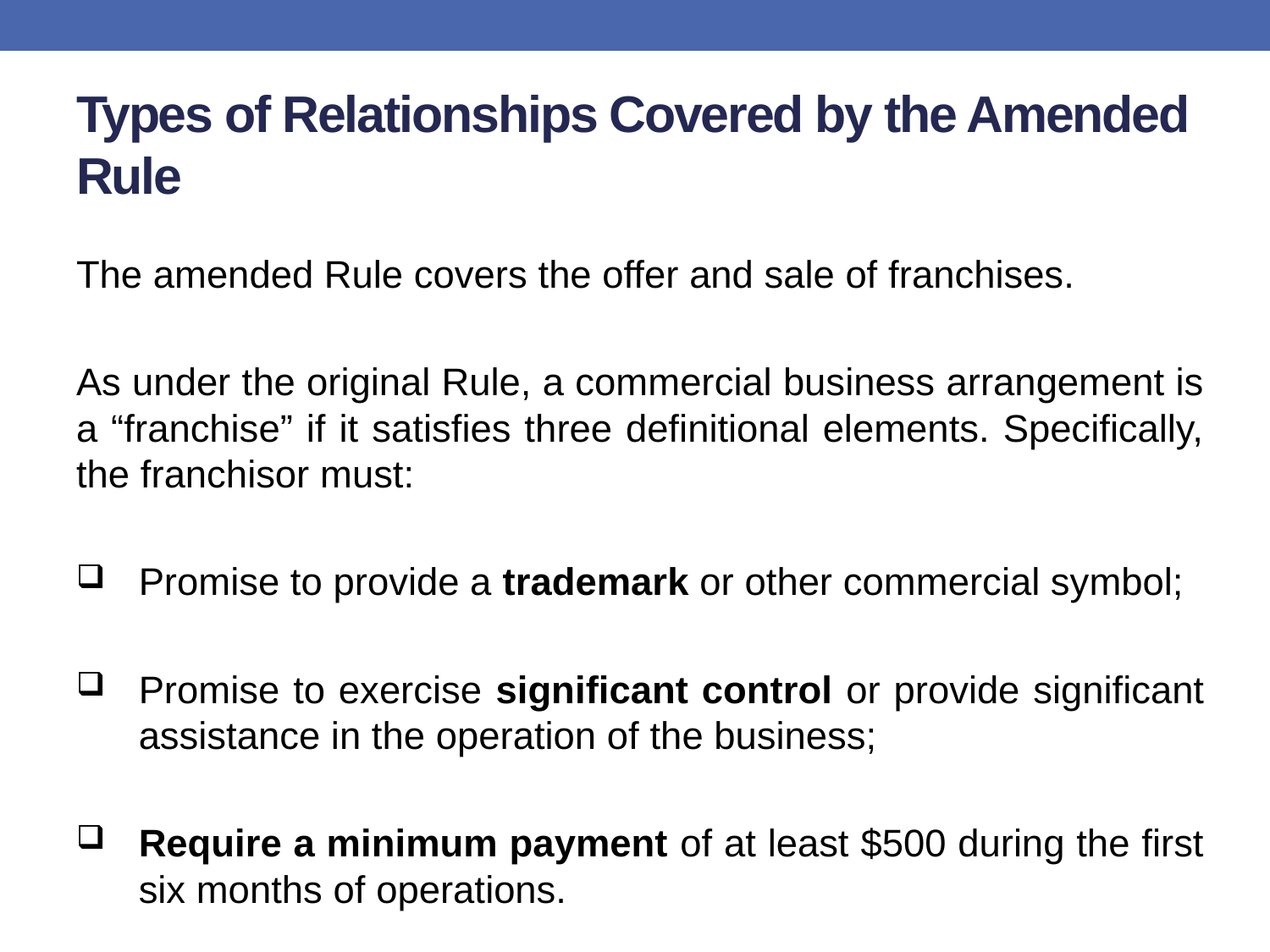

# Types of Relationships Covered by the Amended Rule
The amended Rule covers the offer and sale of franchises.

As under the original Rule, a commercial business arrangement is a “franchise” if it satisfies three definitional elements. Specifically, the franchisor must:

Promise to provide a trademark or other commercial symbol;

Promise to exercise significant control or provide significant assistance in the operation of the business;

Require a minimum payment of at least $500 during the first six months of operations.